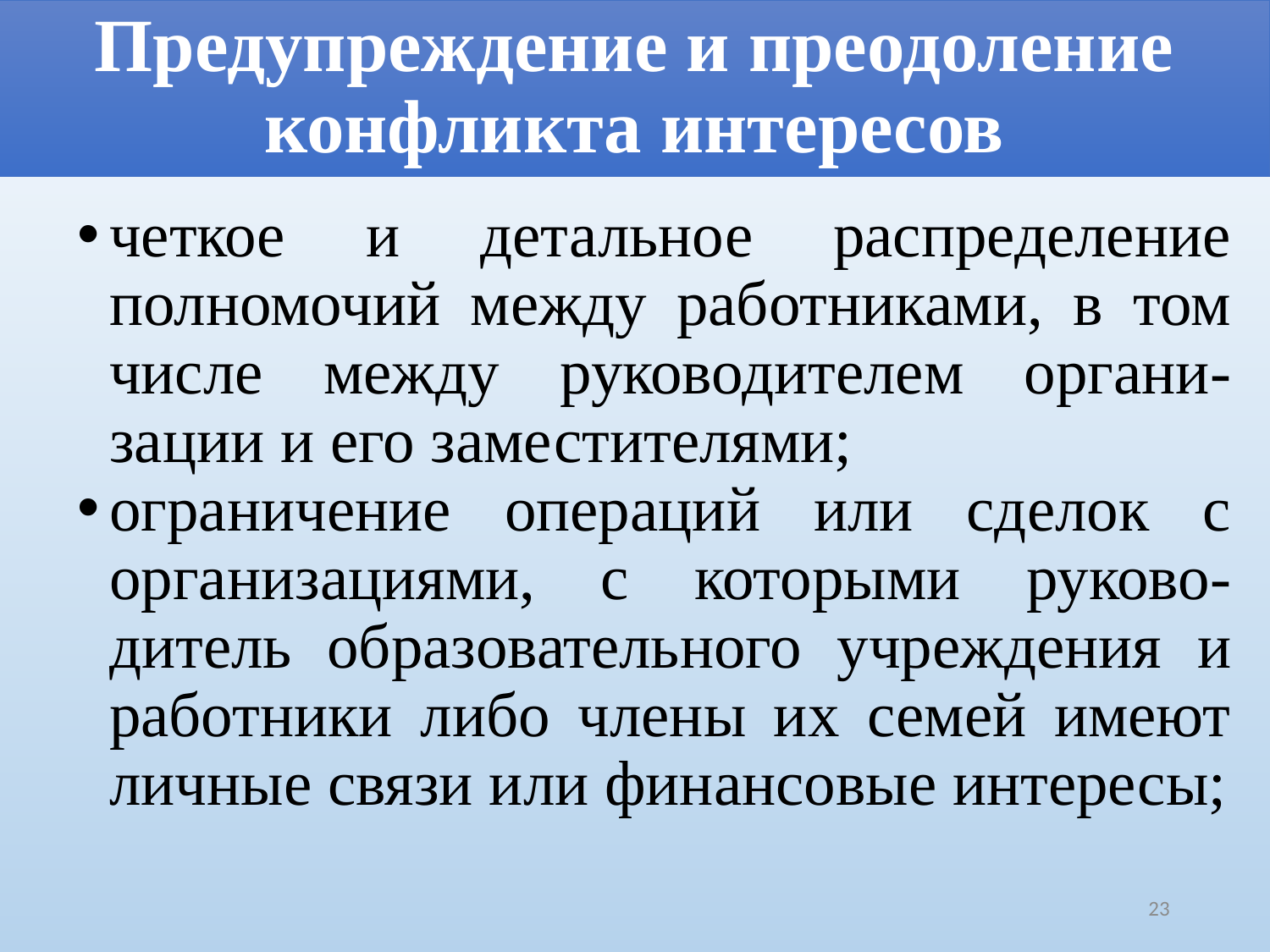

# Предупреждение и преодоление конфликта интересов
четкое и детальное распределение полномочий между работниками, в том числе между руководителем органи-зации и его заместителями;
ограничение операций или сделок с организациями, с которыми руково-дитель образовательного учреждения и работники либо члены их семей имеют личные связи или финансовые интересы;

23